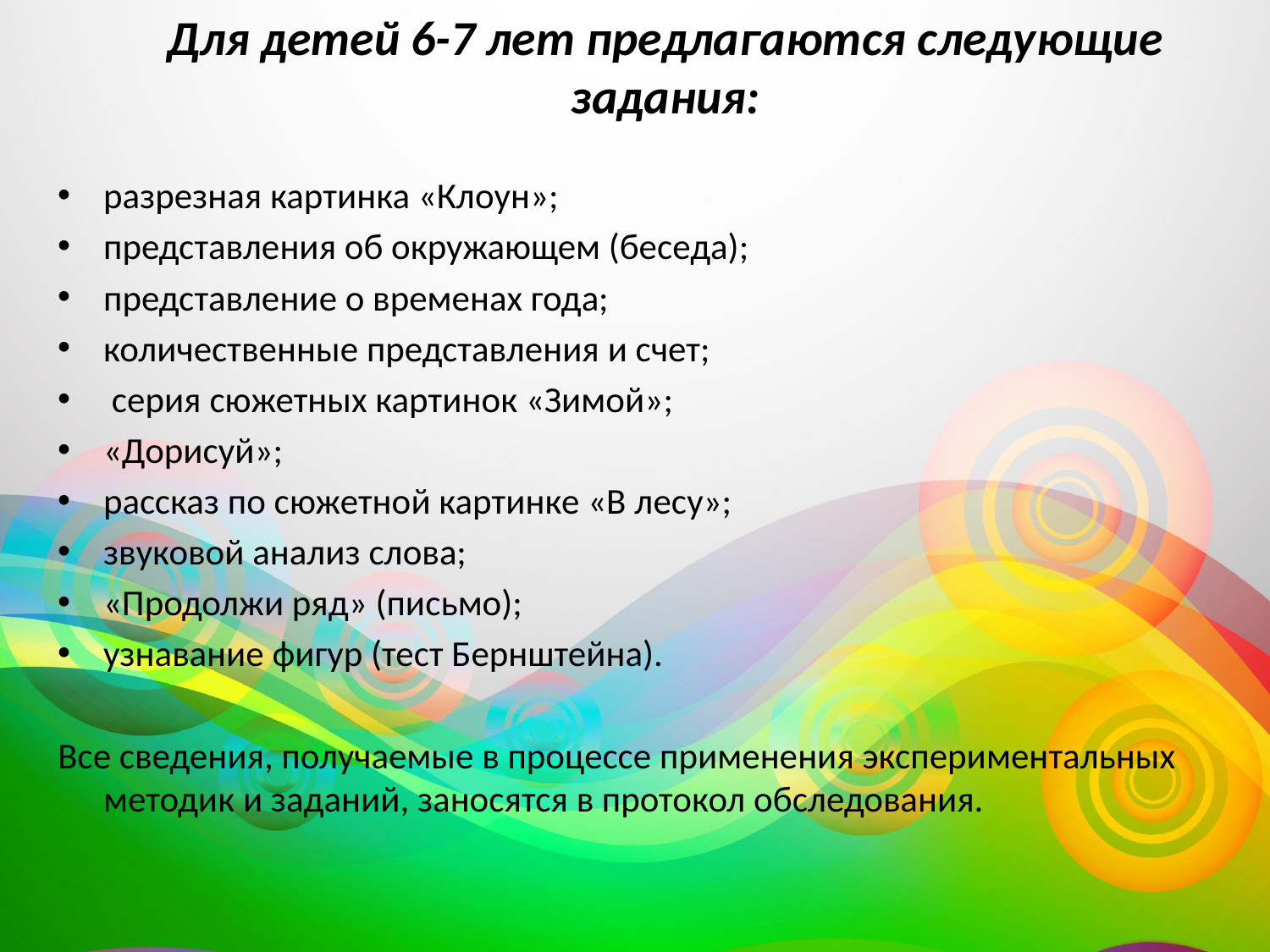

# Для детей 6-7 лет предлагаются следующие задания:
разрезная картинка «Клоун»;
представления об окружающем (беседа);
представление о временах года;
количественные представления и счет;
 серия сюжетных картинок «Зимой»;
«Дорисуй»;
рассказ по сюжетной картинке «В лесу»;
звуковой анализ слова;
«Продолжи ряд» (письмо);
узнавание фигур (тест Бернштейна).

Все сведения, получаемые в процессе применения экспериментальных методик и заданий, заносятся в протокол обследования.